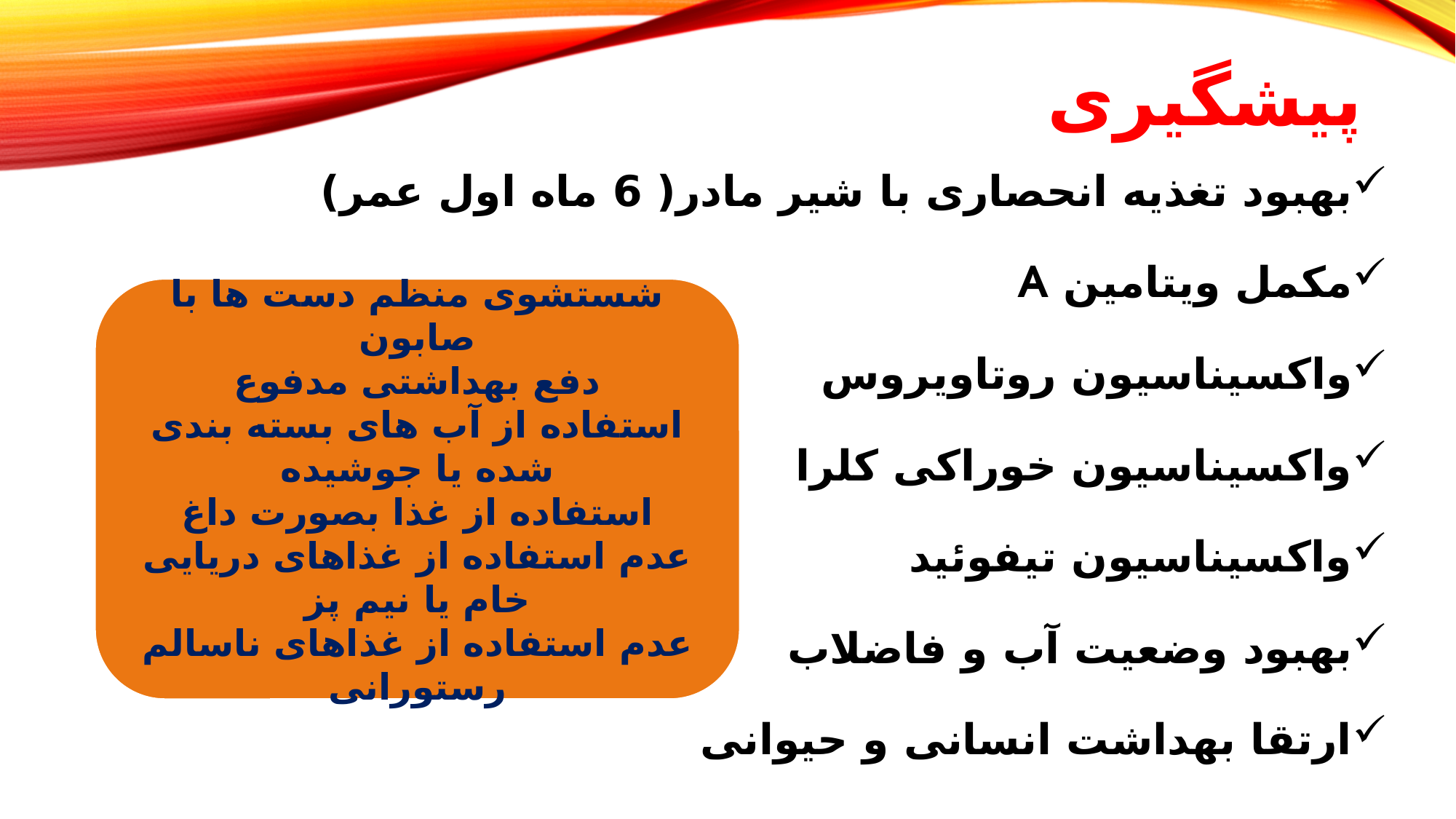

# پیشگیری
بهبود تغذیه انحصاری با شیر مادر( 6 ماه اول عمر)
مکمل ویتامین A
واکسیناسیون روتاویروس
واکسیناسیون خوراکی کلرا
واکسیناسیون تیفوئید
بهبود وضعیت آب و فاضلاب
ارتقا بهداشت انسانی و حیوانی
شستشوی منظم دست ها با صابون
دفع بهداشتی مدفوع
استفاده از آب های بسته بندی شده یا جوشیده
استفاده از غذا بصورت داغ
عدم استفاده از غذاهای دریایی خام یا نیم پز
عدم استفاده از غذاهای ناسالم رستورانی